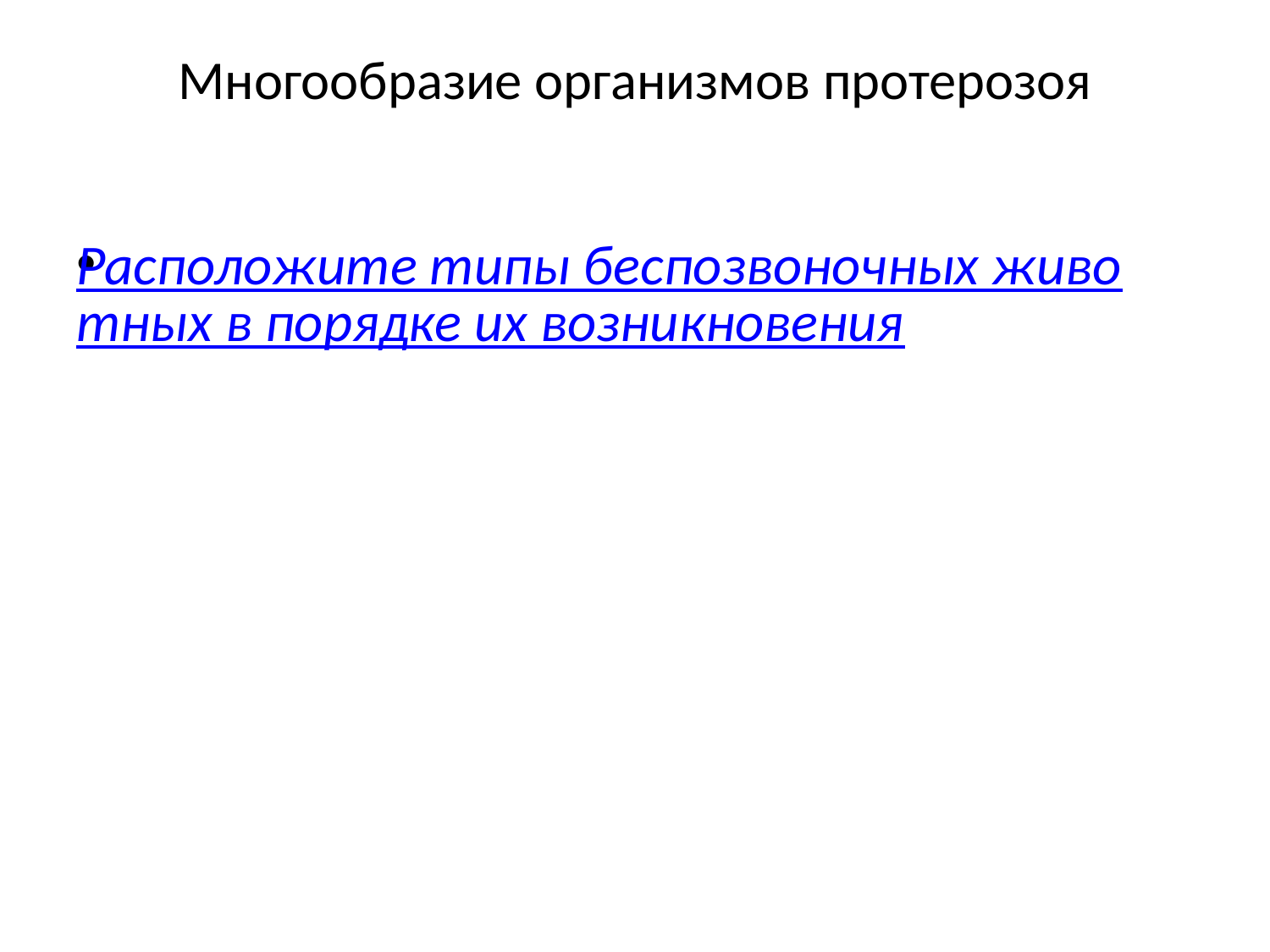

# Многообразие организмов протерозоя
Расположите типы беспозвоночных животных в порядке их возникновения